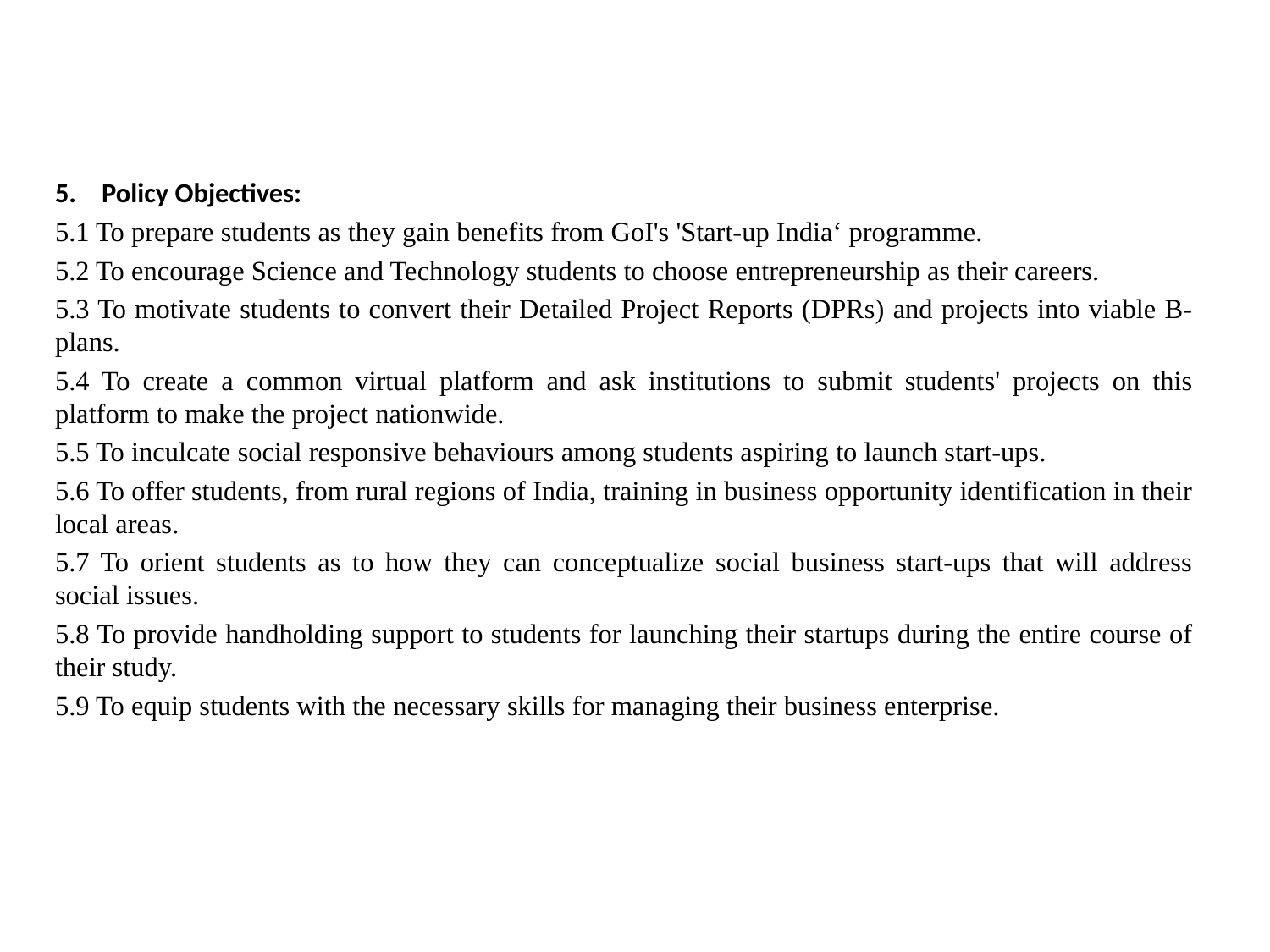

Policy Objectives:
5.1 To prepare students as they gain benefits from GoI's 'Start-up India‘ programme.
5.2 To encourage Science and Technology students to choose entrepreneurship as their careers.
5.3 To motivate students to convert their Detailed Project Reports (DPRs) and projects into viable B-plans.
5.4 To create a common virtual platform and ask institutions to submit students' projects on this platform to make the project nationwide.
5.5 To inculcate social responsive behaviours among students aspiring to launch start-ups.
5.6 To offer students, from rural regions of India, training in business opportunity identification in their local areas.
5.7 To orient students as to how they can conceptualize social business start-ups that will address social issues.
5.8 To provide handholding support to students for launching their startups during the entire course of their study.
5.9 To equip students with the necessary skills for managing their business enterprise.